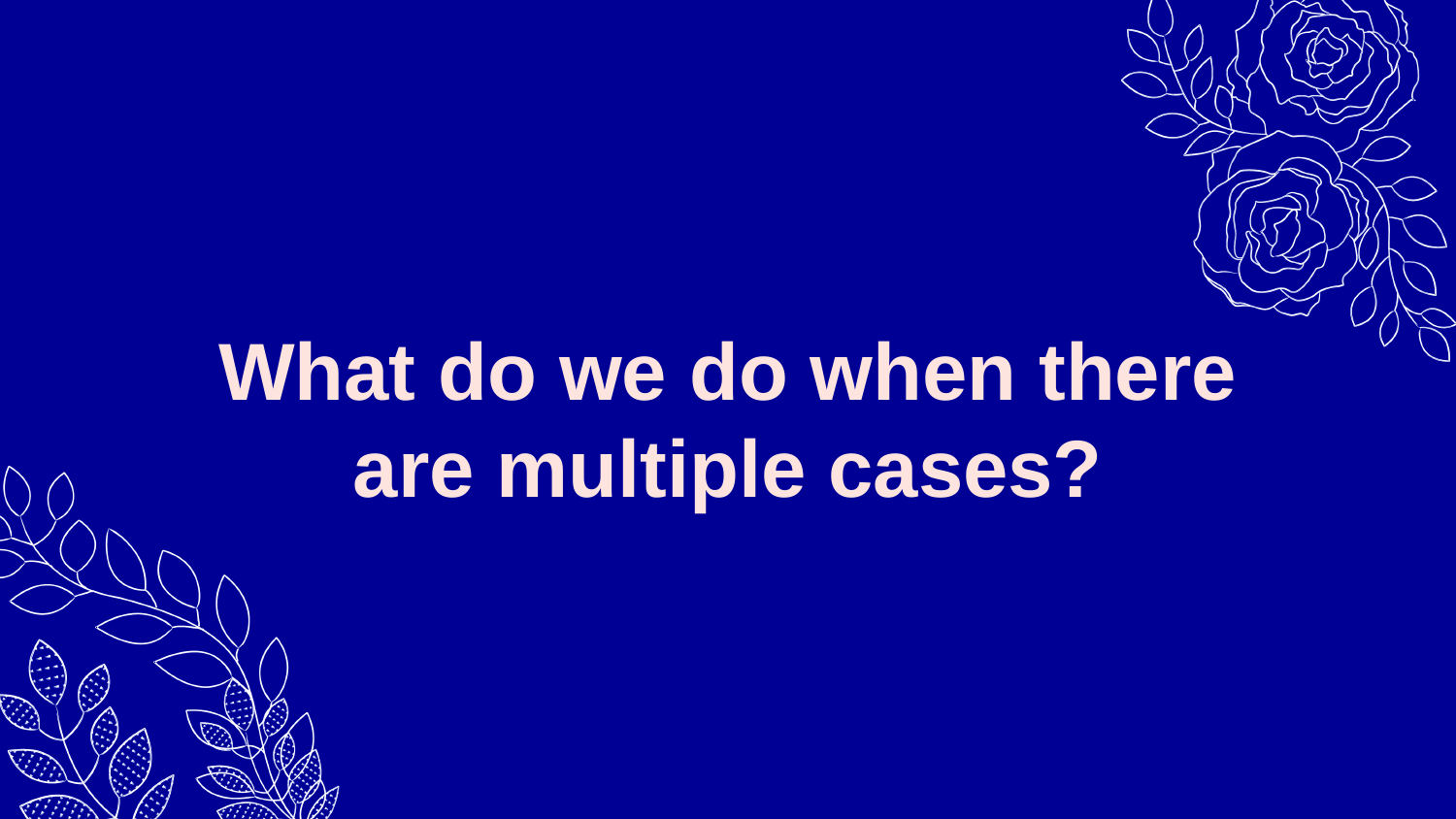

What do we do when there are multiple cases?